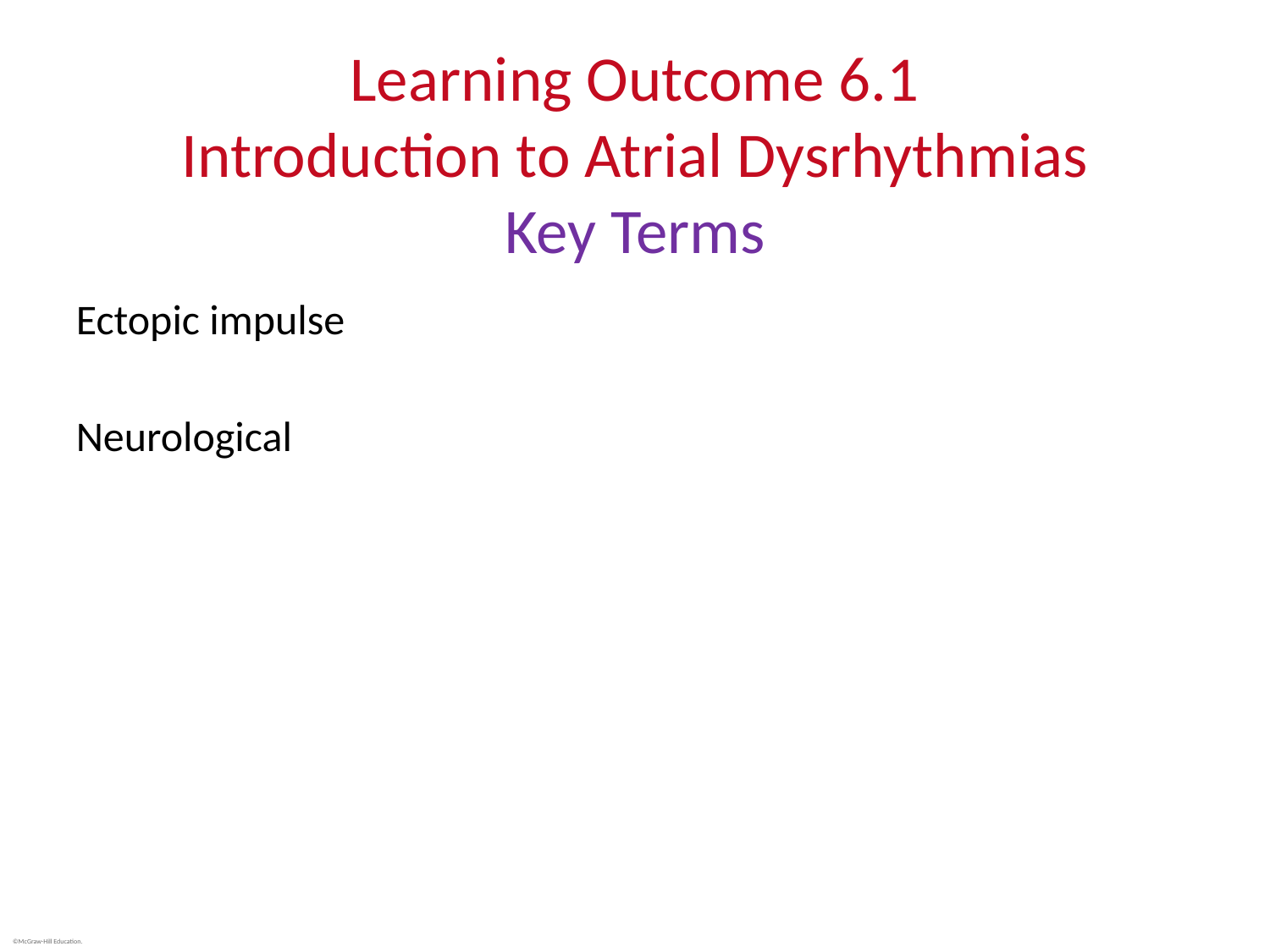

# Learning Outcome 6.1 Introduction to Atrial Dysrhythmias Key Terms
Ectopic impulse
Neurological